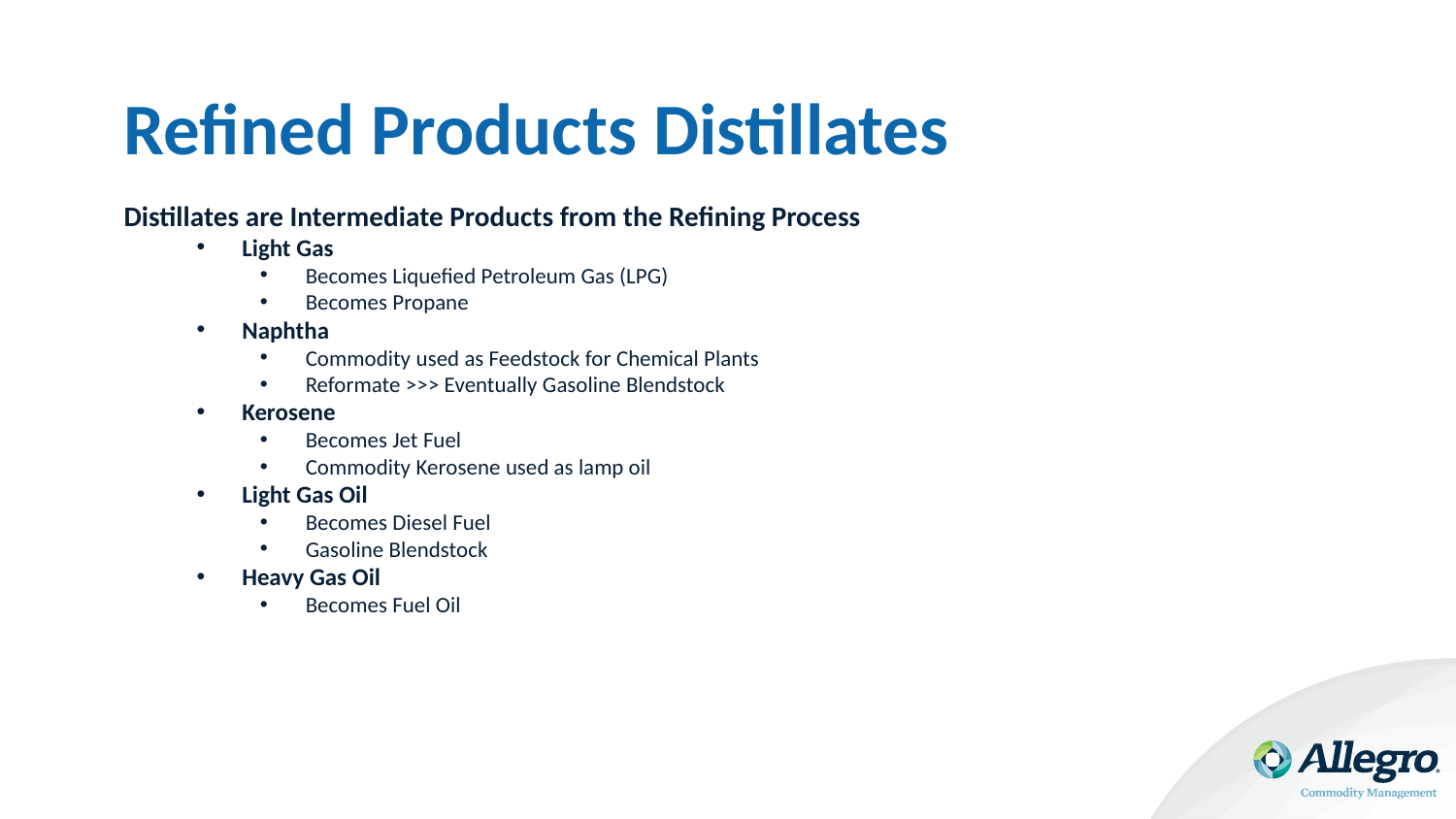

# Refined Products Distillates
Distillates are Intermediate Products from the Refining Process
Light Gas
Becomes Liquefied Petroleum Gas (LPG)
Becomes Propane
Naphtha
Commodity used as Feedstock for Chemical Plants
Reformate >>> Eventually Gasoline Blendstock
Kerosene
Becomes Jet Fuel
Commodity Kerosene used as lamp oil
Light Gas Oil
Becomes Diesel Fuel
Gasoline Blendstock
Heavy Gas Oil
Becomes Fuel Oil